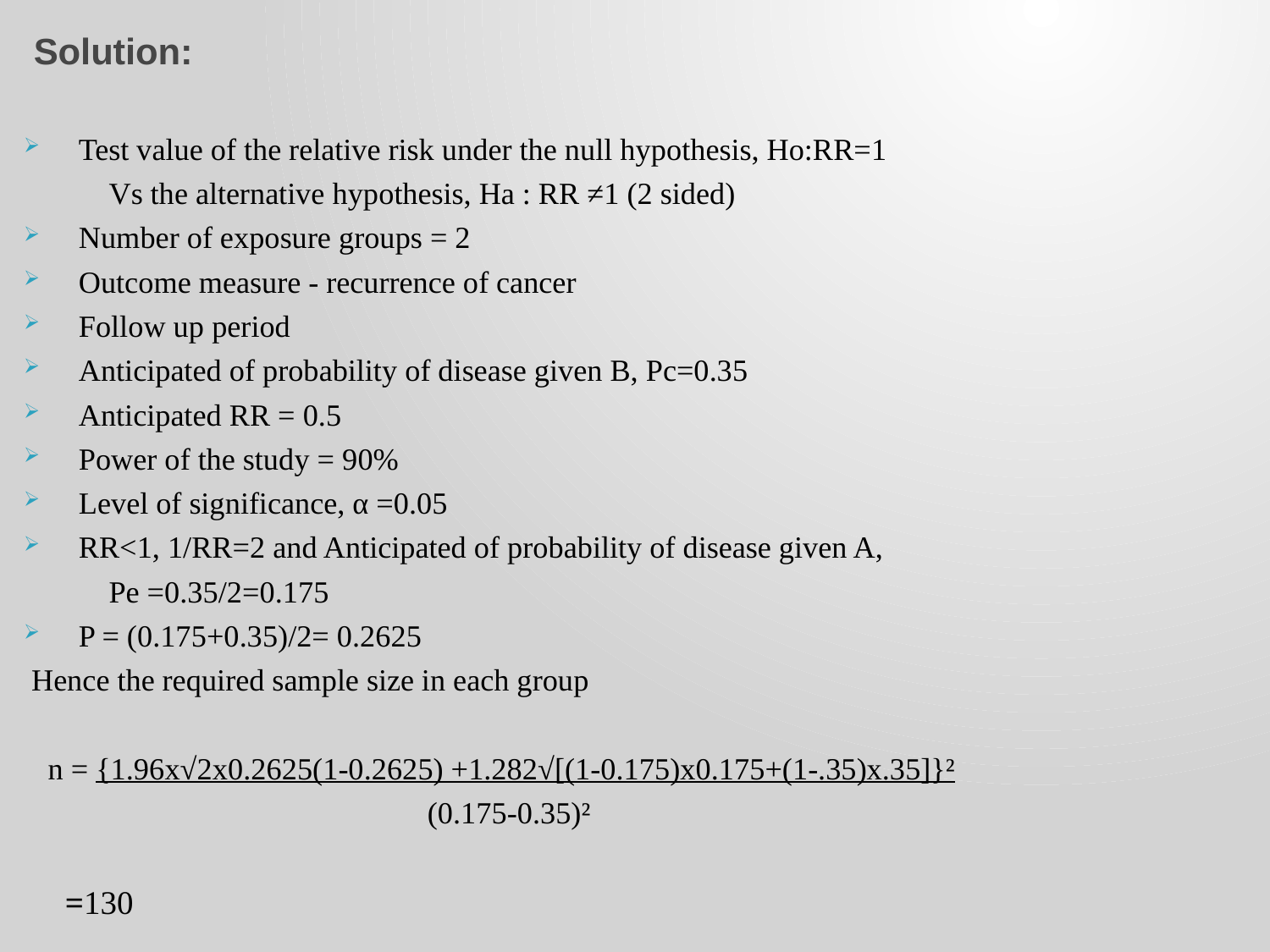

# Solution:
Test value of the relative risk under the null hypothesis, Ho:RR=1
	Vs the alternative hypothesis, Ha : RR ≠1 (2 sided)
Number of exposure groups = 2
Outcome measure - recurrence of cancer
Follow up period
Anticipated of probability of disease given B, Pc=0.35
Anticipated RR = 0.5
Power of the study = 90%
Level of significance, α =0.05
RR<1, 1/RR=2 and Anticipated of probability of disease given A,
	Pe =0.35/2=0.175
P = (0.175+0.35)/2= 0.2625
 Hence the required sample size in each group

n = {1.96x√2x0.2625(1-0.2625) +1.282√[(1-0.175)x0.175+(1-.35)x.35]}²
                                                     (0.175-0.35)²
     =130